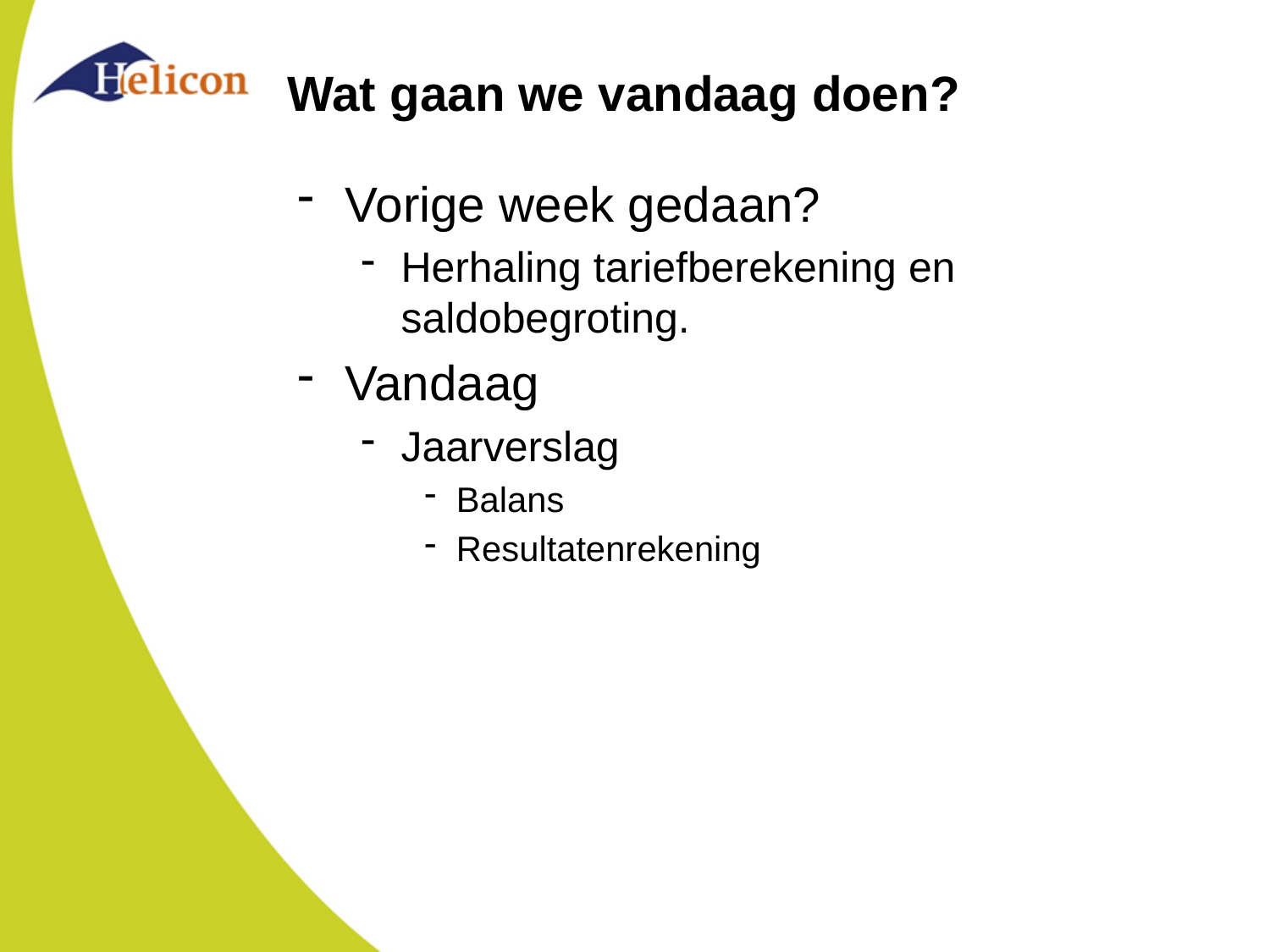

# Wat gaan we vandaag doen?
Vorige week gedaan?
Herhaling tariefberekening en saldobegroting.
Vandaag
Jaarverslag
Balans
Resultatenrekening